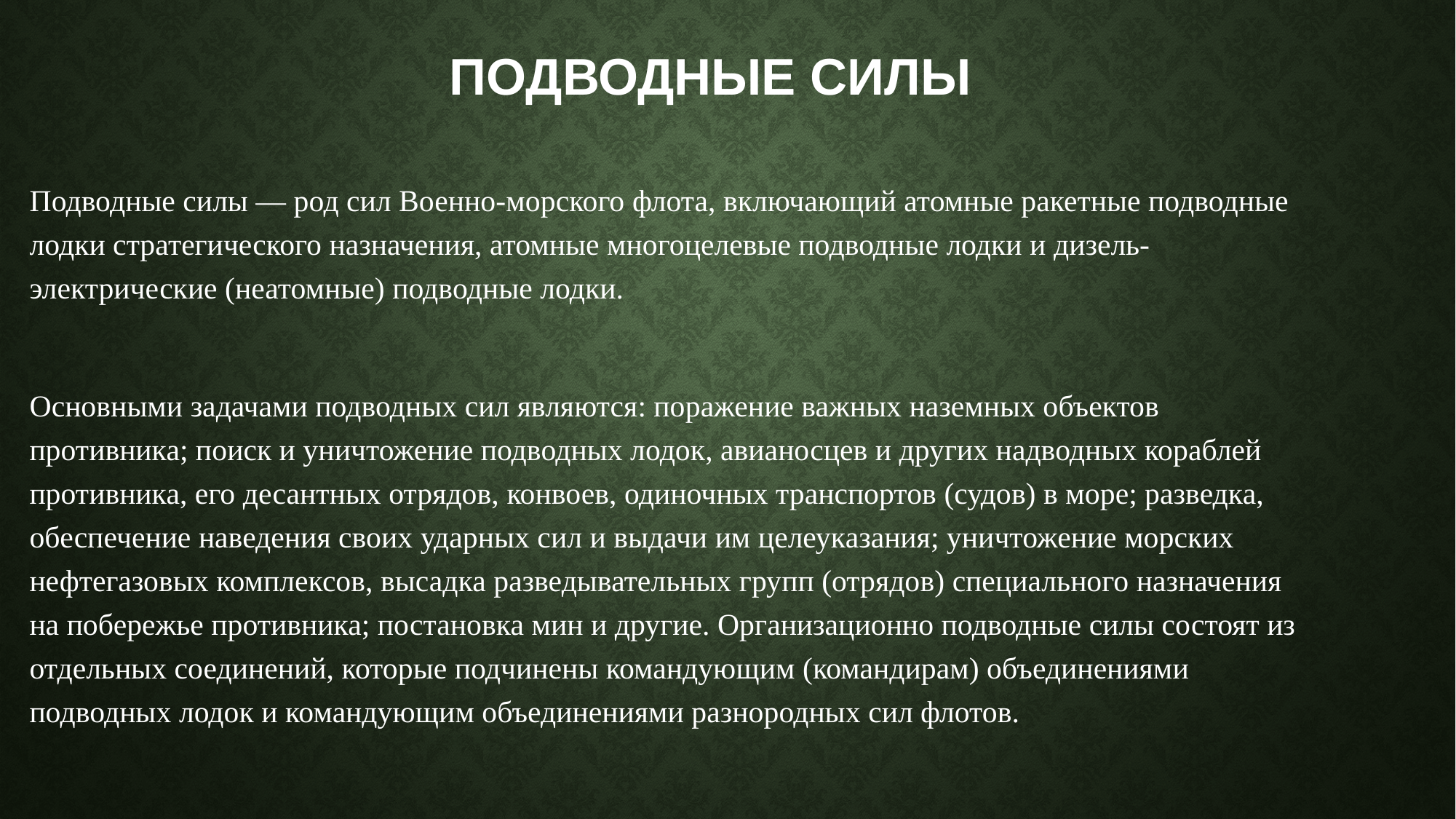

# Подводные силы
Подводные силы — род сил Военно-морского флота, включающий атомные ракетные подводные лодки стратегического назначения, атомные многоцелевые подводные лодки и дизель-электрические (неатомные) подводные лодки.

Основными задачами подводных сил являются: поражение важных наземных объектов противника; поиск и уничтожение подводных лодок, авианосцев и других надводных кораблей противника, его десантных отрядов, конвоев, одиночных транспортов (судов) в море; разведка, обеспечение наведения своих ударных сил и выдачи им целеуказания; уничтожение морских нефтегазовых комплексов, высадка разведывательных групп (отрядов) специального назначения на побережье противника; постановка мин и другие. Организационно подводные силы состоят из отдельных соединений, которые подчинены командующим (командирам) объединениями подводных лодок и командующим объединениями разнородных сил флотов.